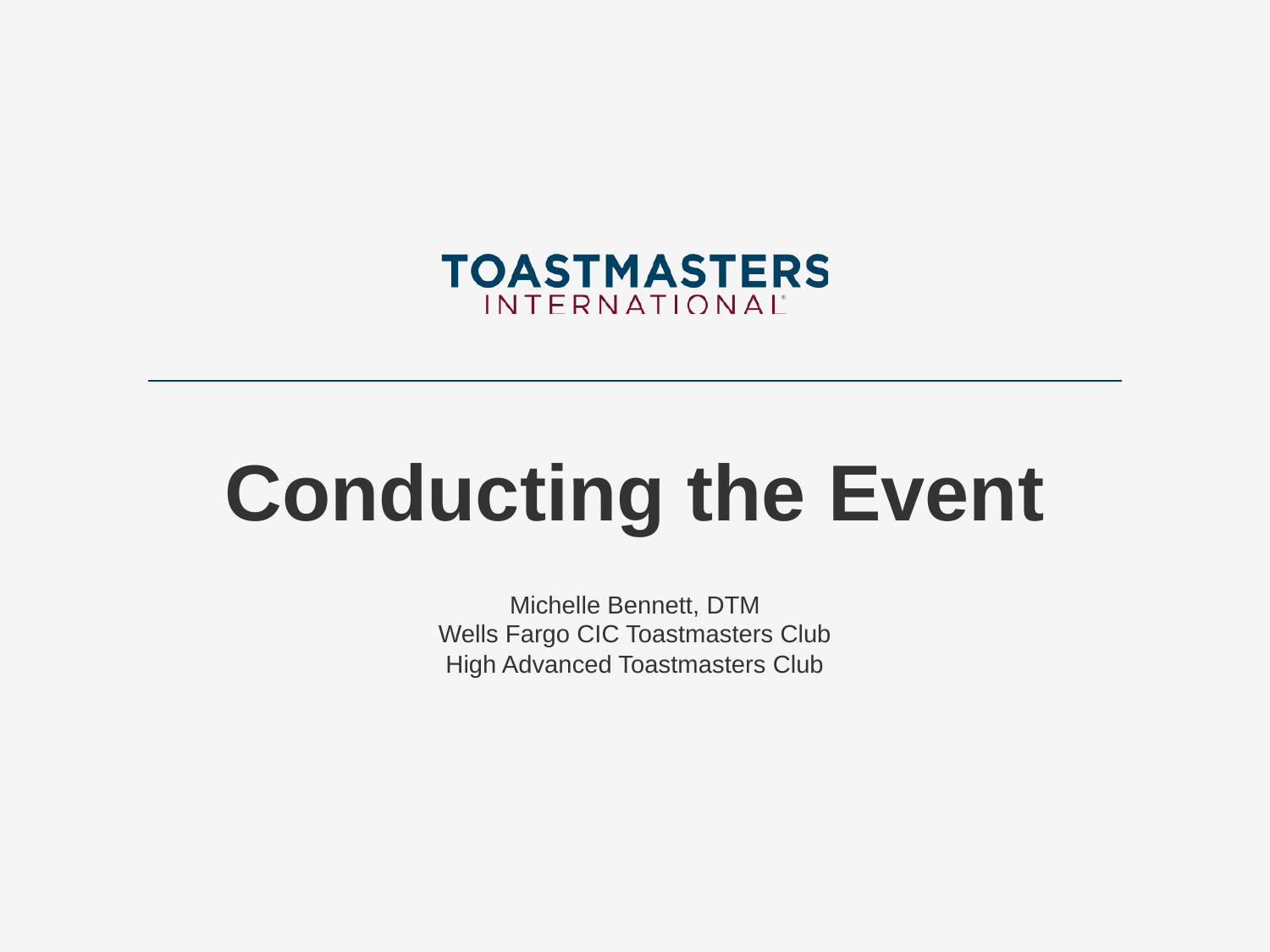

# Conducting the Event
Michelle Bennett, DTM
Wells Fargo CIC Toastmasters Club
High Advanced Toastmasters Club